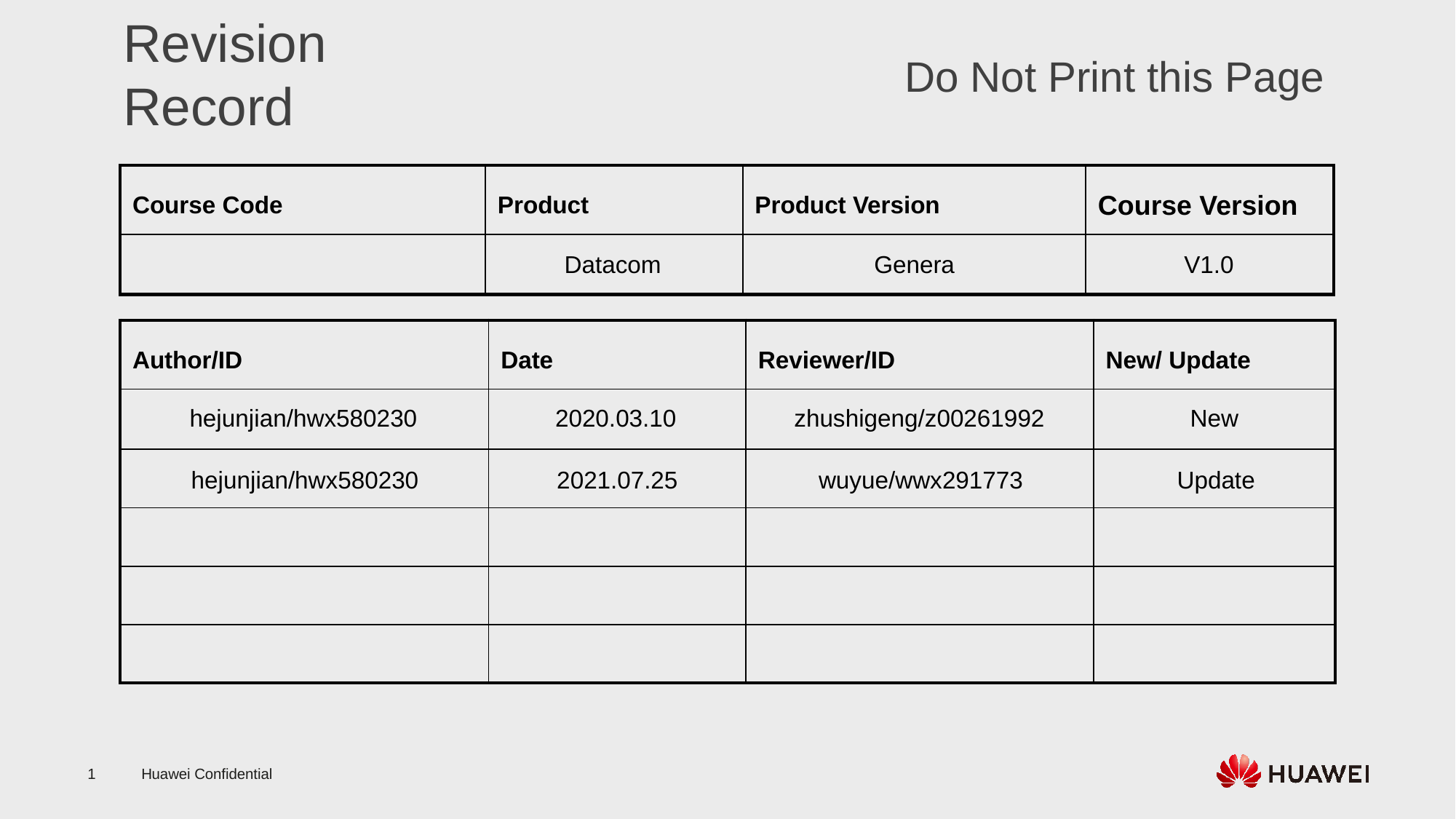

Datacom
Genera
V1.0
hejunjian/hwx580230
2020.03.10
zhushigeng/z00261992
New
hejunjian/hwx580230
2021.07.25
wuyue/wwx291773
Update